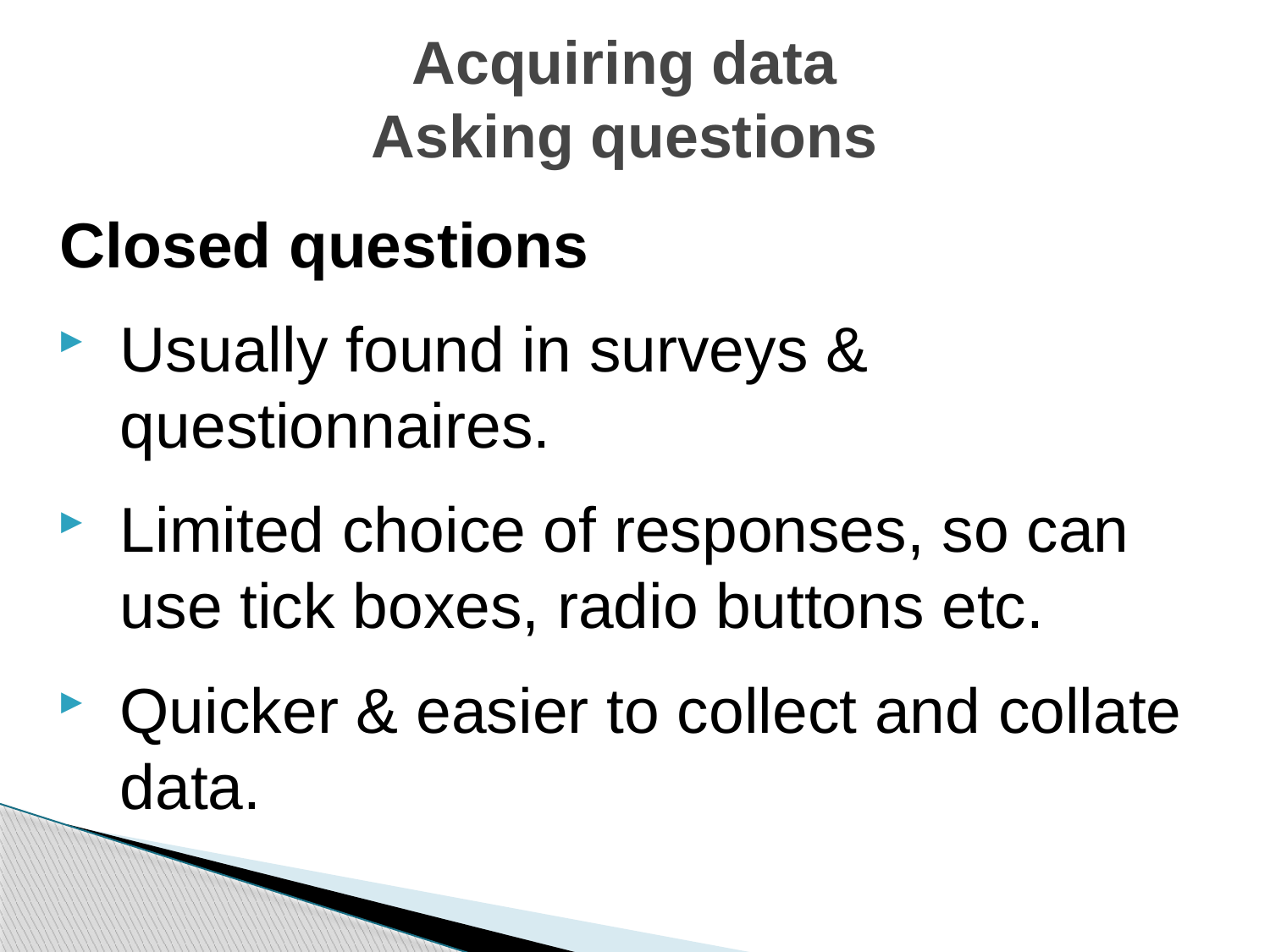

# Acquiring data Asking questions
Closed questions
Usually found in surveys & questionnaires.
Limited choice of responses, so can use tick boxes, radio buttons etc.
Quicker & easier to collect and collate data.